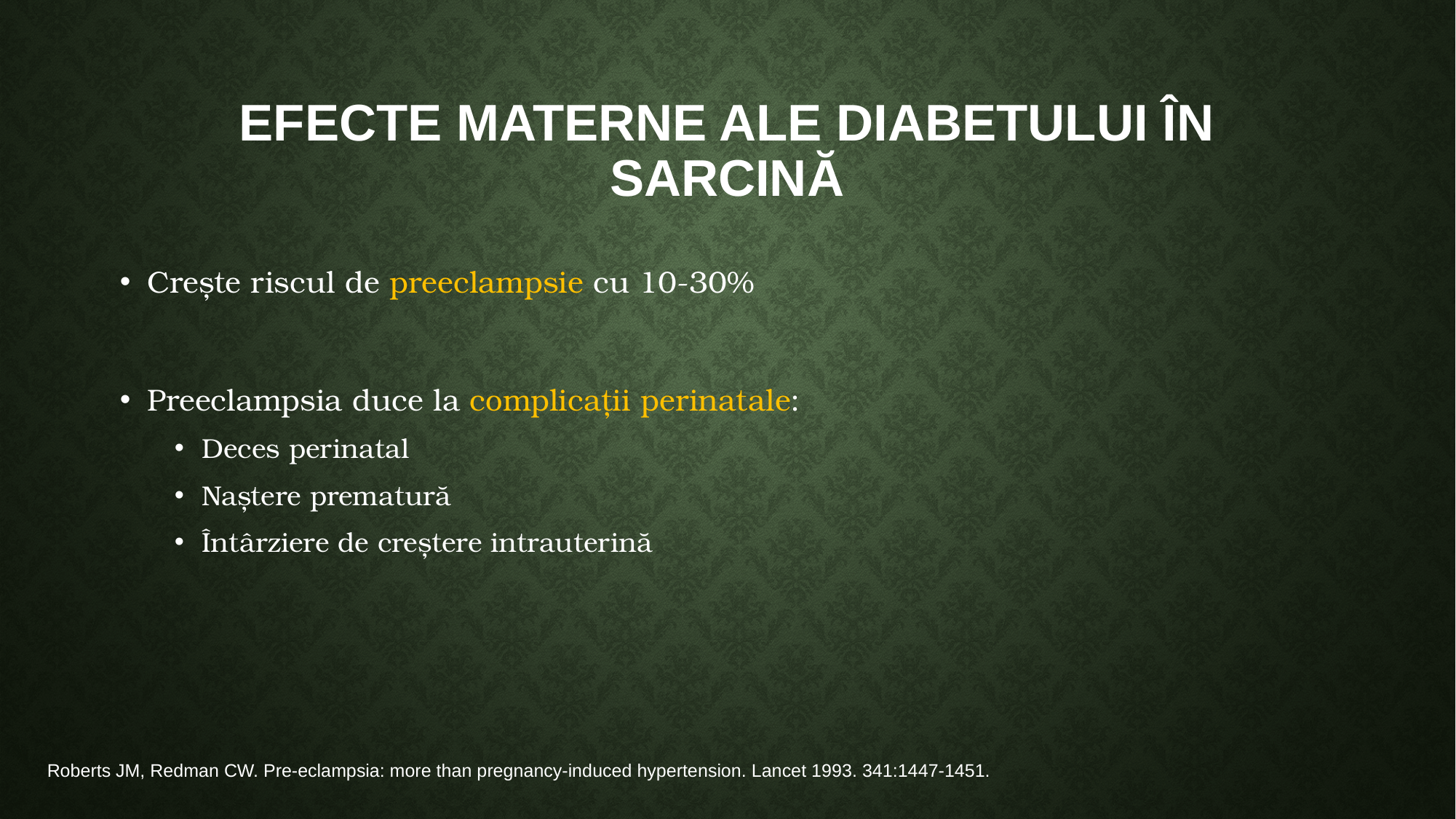

# Efecte materne ale Diabetului în sarcină
Crește riscul de preeclampsie cu 10-30%

Preeclampsia duce la complicații perinatale:
Deces perinatal
Naștere prematură
Întârziere de creștere intrauterină
Roberts JM, Redman CW. Pre-eclampsia: more than pregnancy-induced hypertension. Lancet 1993. 341:1447-1451.